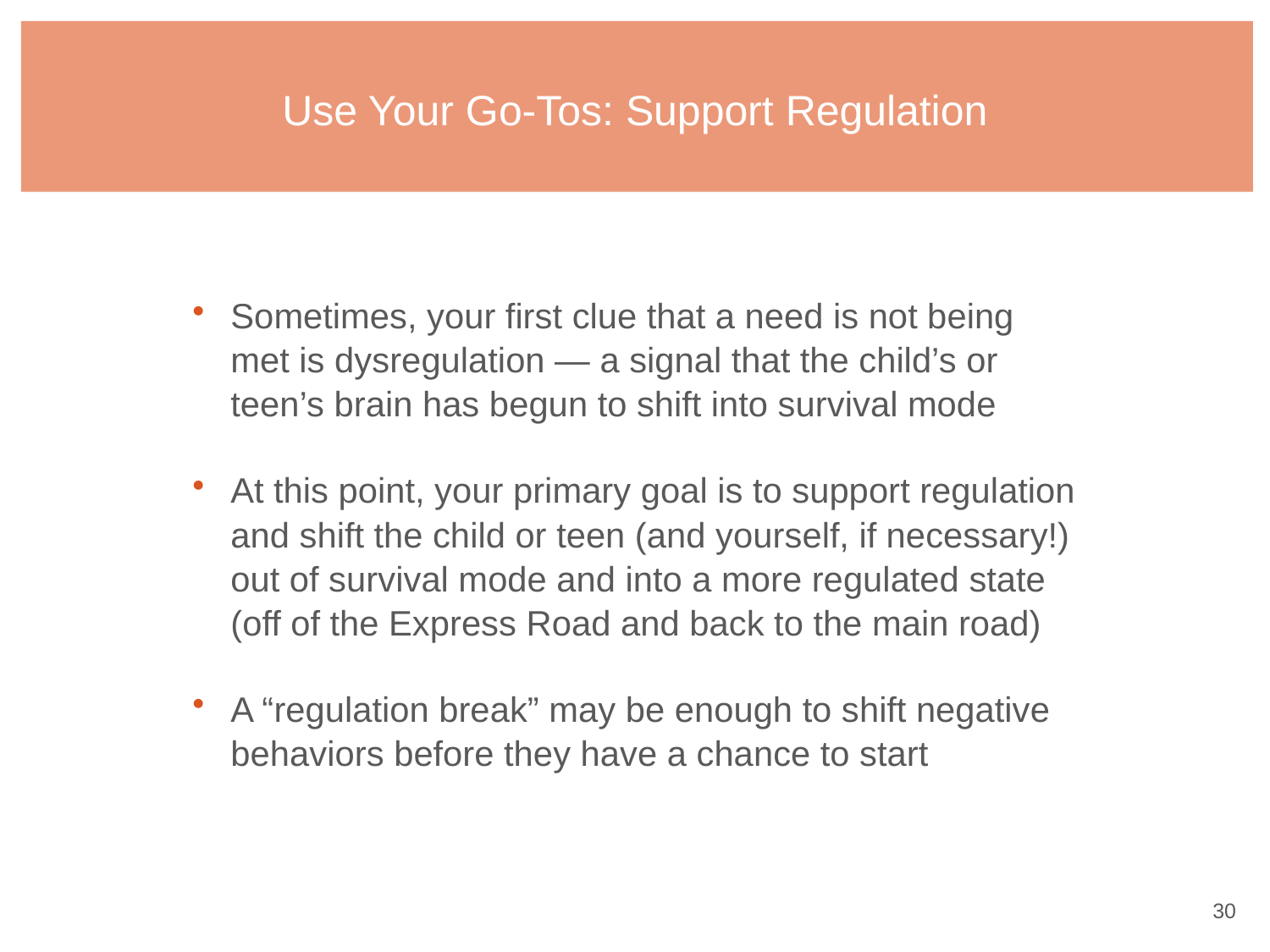

# Use Your Go-Tos: Support Regulation
Sometimes, your first clue that a need is not being met is dysregulation — a signal that the child’s or teen’s brain has begun to shift into survival mode
At this point, your primary goal is to support regulation and shift the child or teen (and yourself, if necessary!) out of survival mode and into a more regulated state (off of the Express Road and back to the main road)
A “regulation break” may be enough to shift negative behaviors before they have a chance to start
30